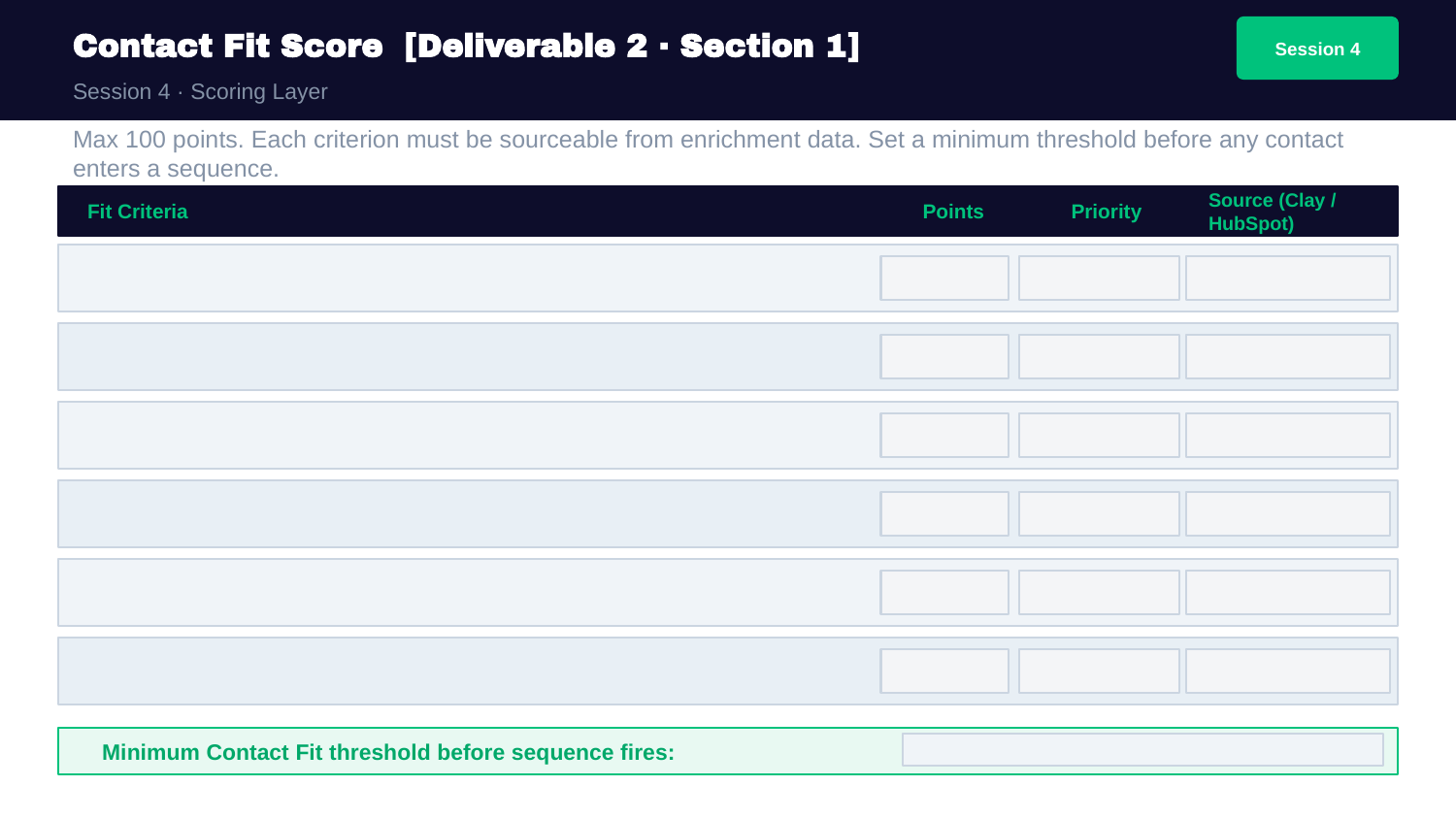

Contact Fit Score  [Deliverable 2 · Section 1]

Session 4
Session 4 · Scoring Layer
Max 100 points. Each criterion must be sourceable from enrichment data. Set a minimum threshold before any contact enters a sequence.

Fit Criteria
Points
Priority
Source (Clay / HubSpot)

Minimum Contact Fit threshold before sequence fires: